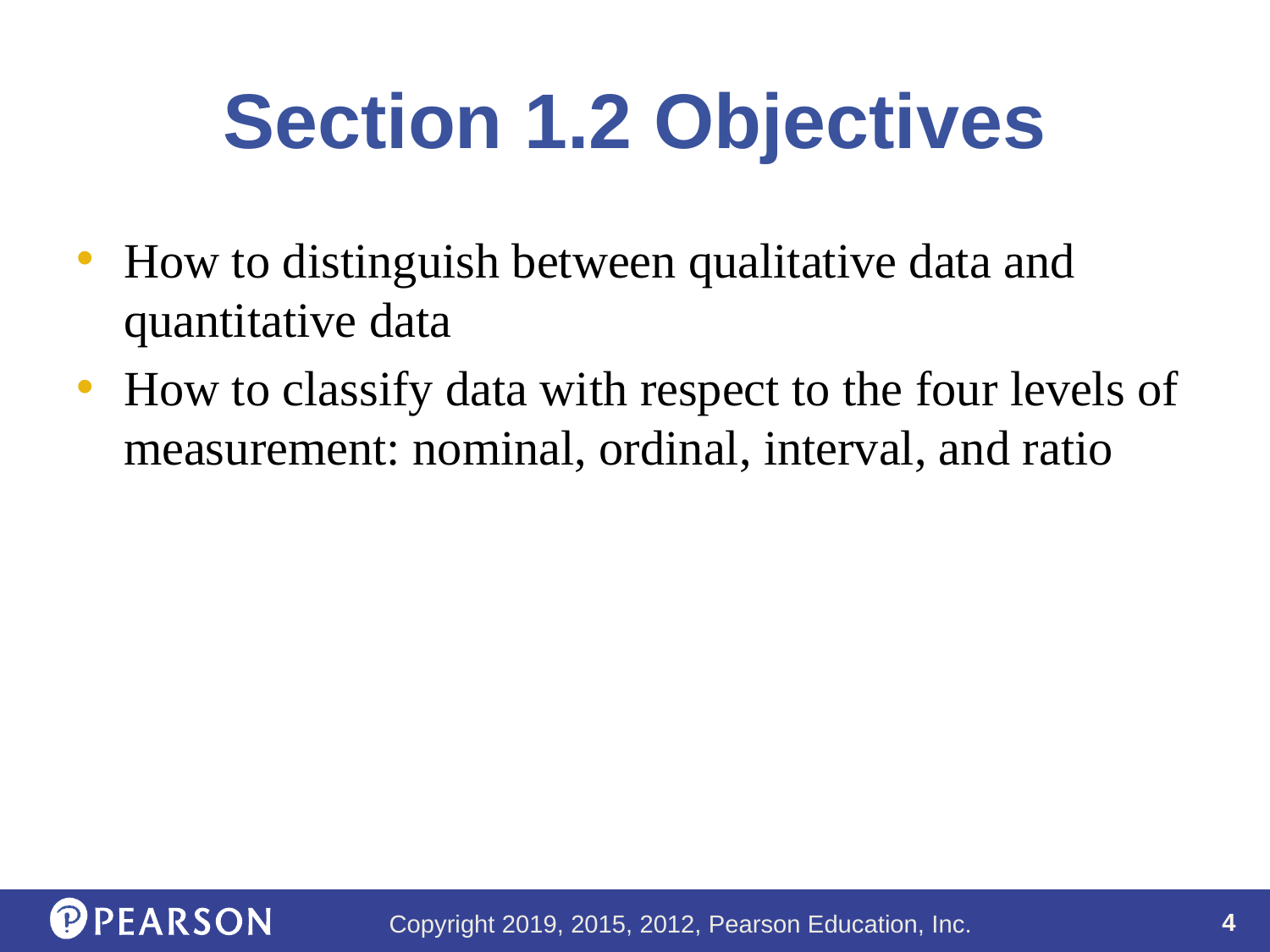

# Section 1.2 Objectives
How to distinguish between qualitative data and quantitative data
How to classify data with respect to the four levels of measurement: nominal, ordinal, interval, and ratio